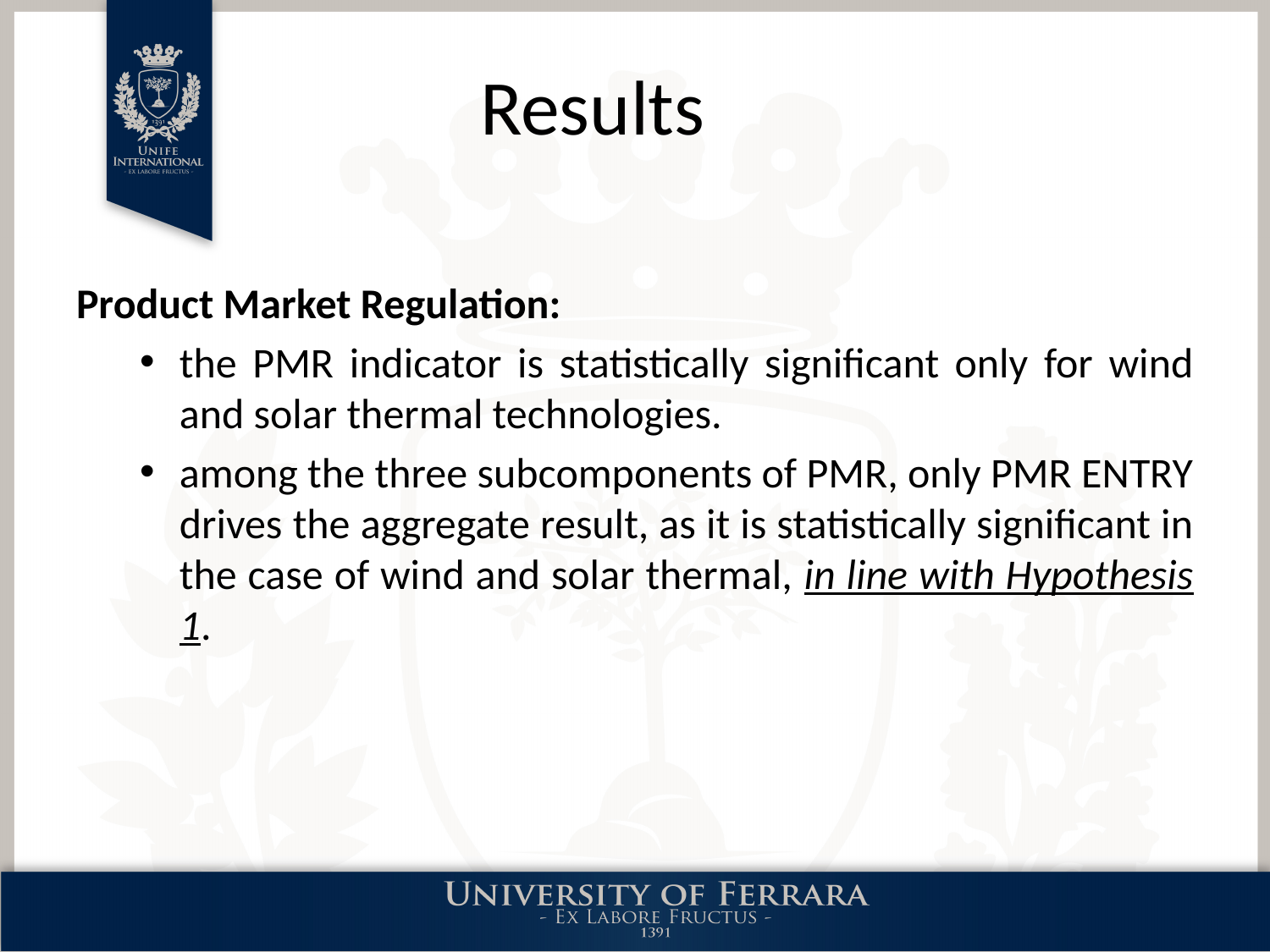

# Results
Product Market Regulation:
the PMR indicator is statistically significant only for wind and solar thermal technologies.
among the three subcomponents of PMR, only PMR ENTRY drives the aggregate result, as it is statistically significant in the case of wind and solar thermal, in line with Hypothesis 1.